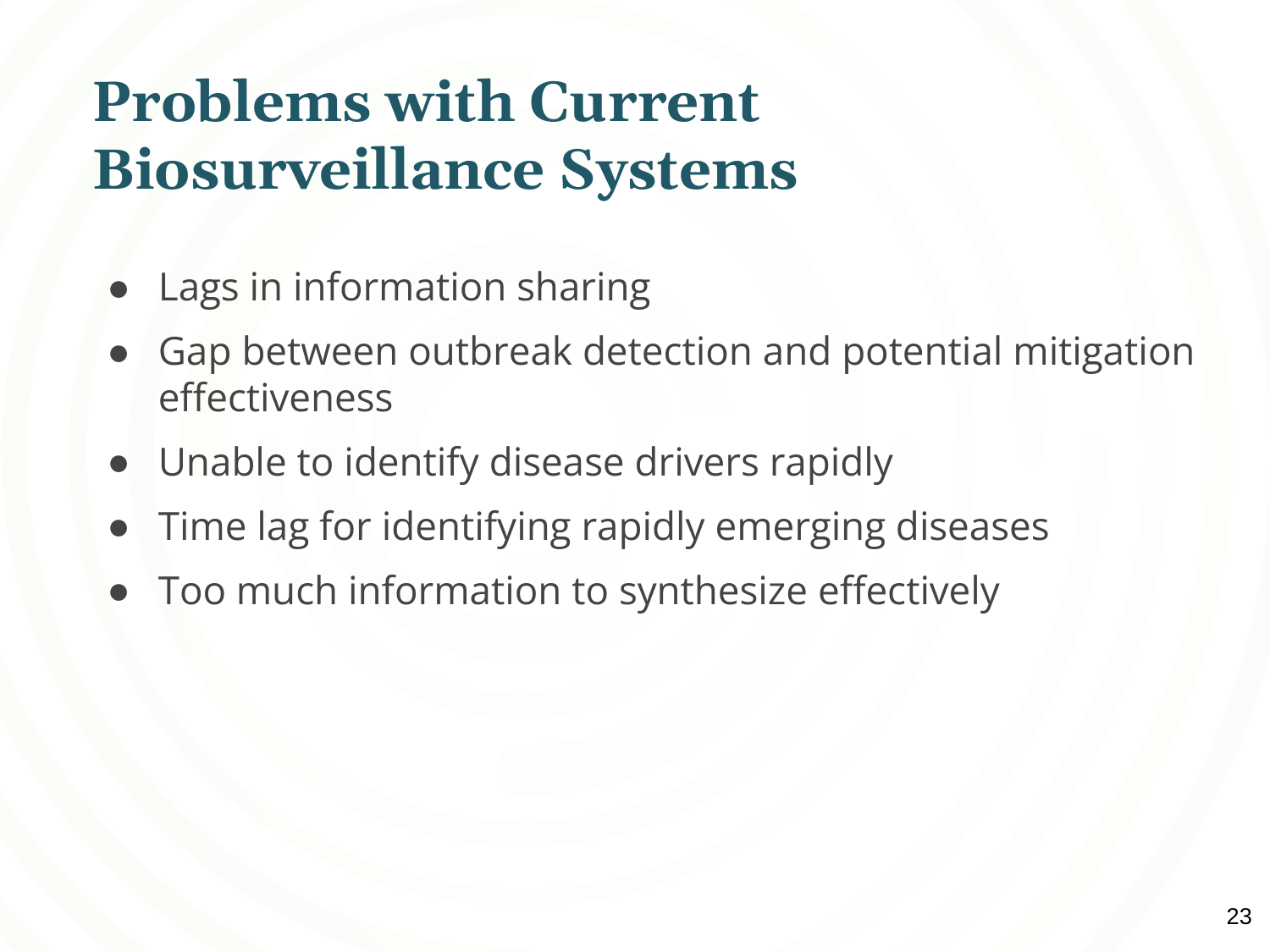

Problems with Current Biosurveillance Systems
Lags in information sharing
Gap between outbreak detection and potential mitigation effectiveness
Unable to identify disease drivers rapidly
Time lag for identifying rapidly emerging diseases
Too much information to synthesize effectively
23